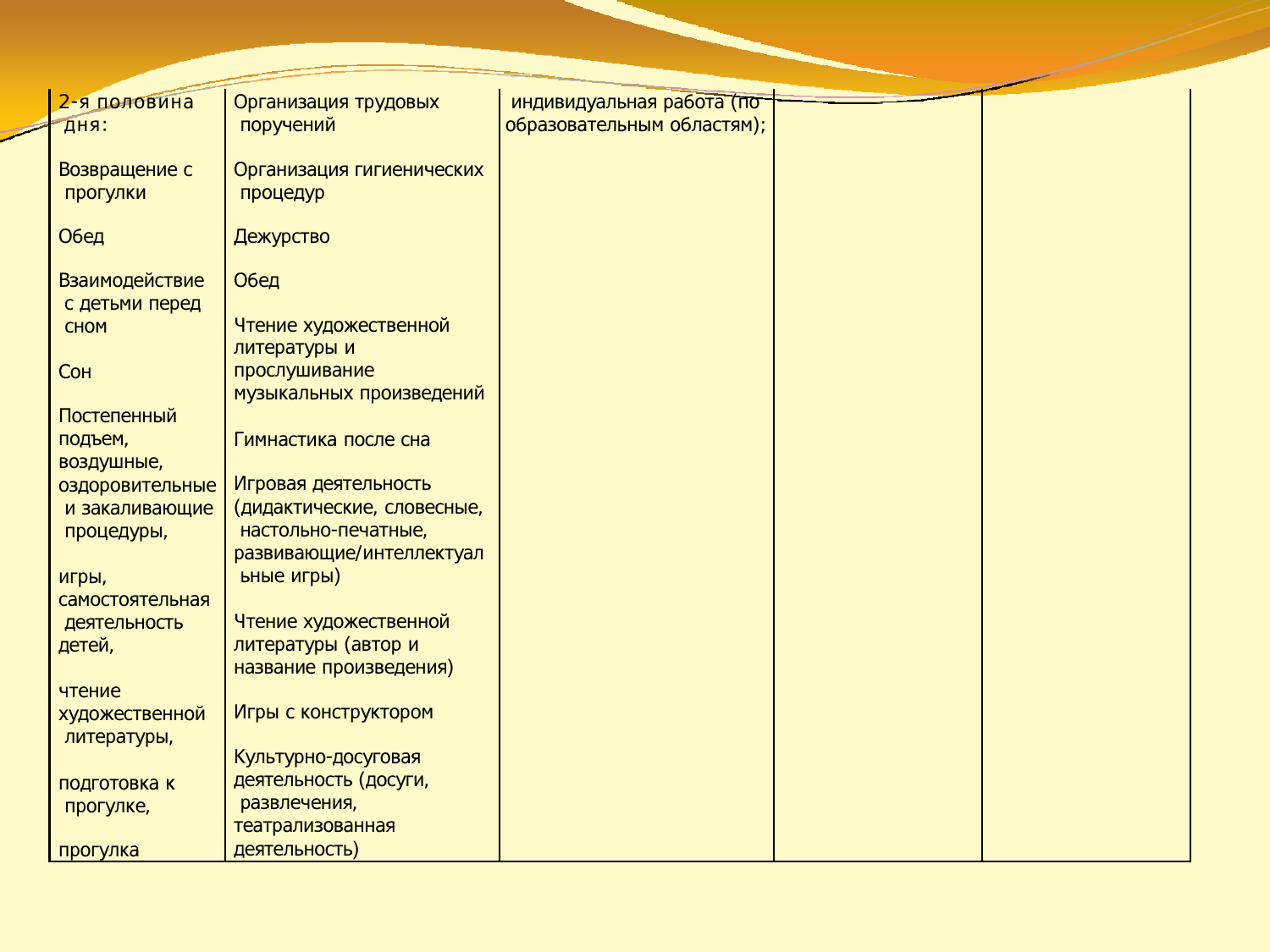

2-я половина  дня:
Организация трудовых  поручений
индивидуальная работа (по  образовательным областям);
Возвращение с  прогулки
Организация гигиенических  процедур
Обед
Дежурство
Обед
Взаимодействие  с детьми перед  сном
Чтение художественной  литературы и  прослушивание  музыкальных произведений
Сон
Постепенный  подъем,  воздушные,  оздоровительные  и закаливающие  процедуры,
Гимнастика после сна
Игровая деятельность  (дидактические, словесные,  настольно-печатные,  развивающие/интеллектуал  ьные игры)
игры,  самостоятельная  деятельность  детей,
Чтение художественной  литературы (автор и  название произведения)
чтение  художественной  литературы,
Игры с конструктором
Культурно-досуговая  деятельность (досуги,  развлечения,  театрализованная  деятельность)
подготовка к  прогулке,
прогулка